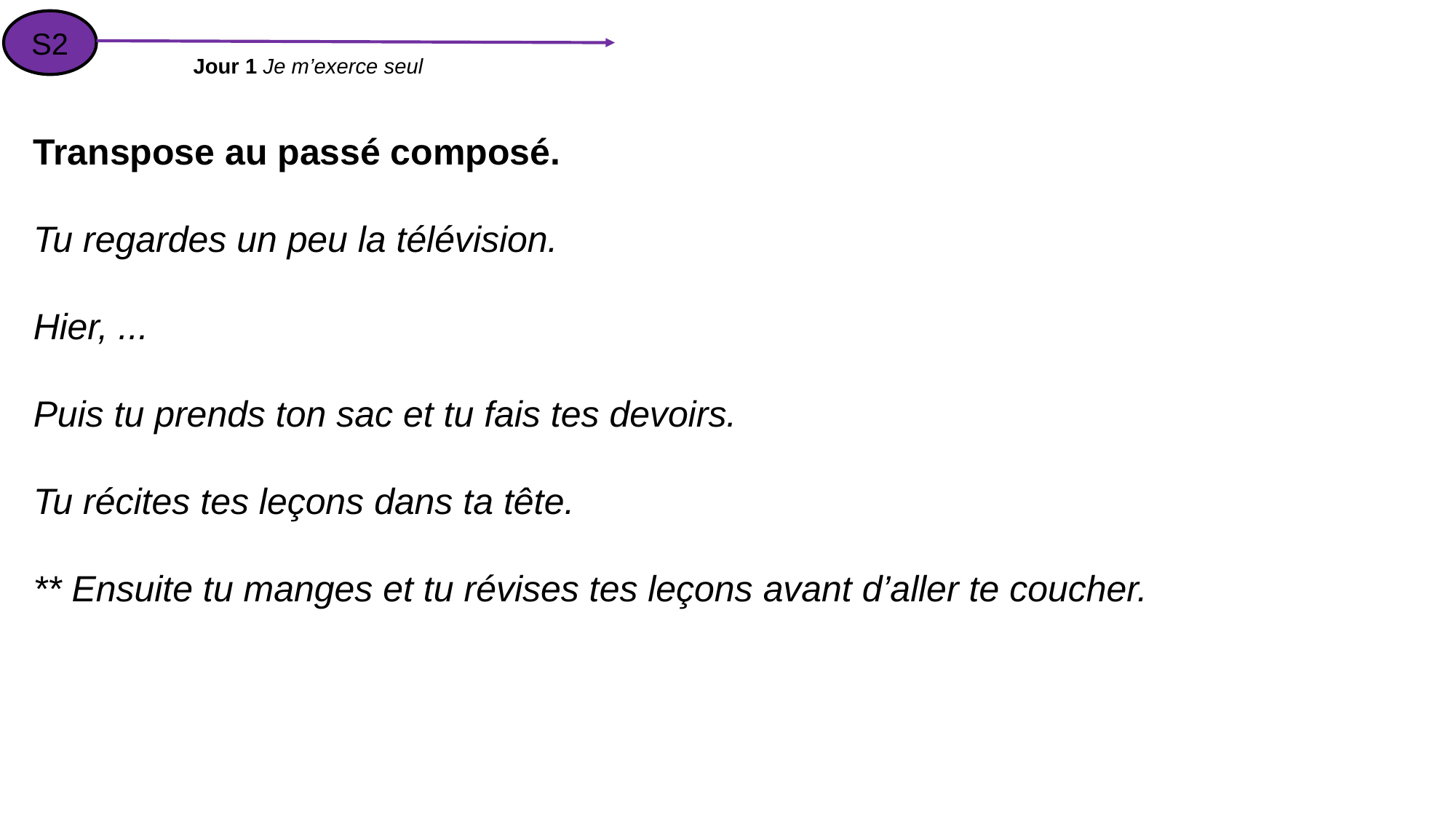

S2
Jour 1 Je m’exerce seul
Transpose au passé composé.
Tu regardes un peu la télévision.
Hier, ...
Puis tu prends ton sac et tu fais tes devoirs.
Tu récites tes leçons dans ta tête.
** Ensuite tu manges et tu révises tes leçons avant d’aller te coucher.